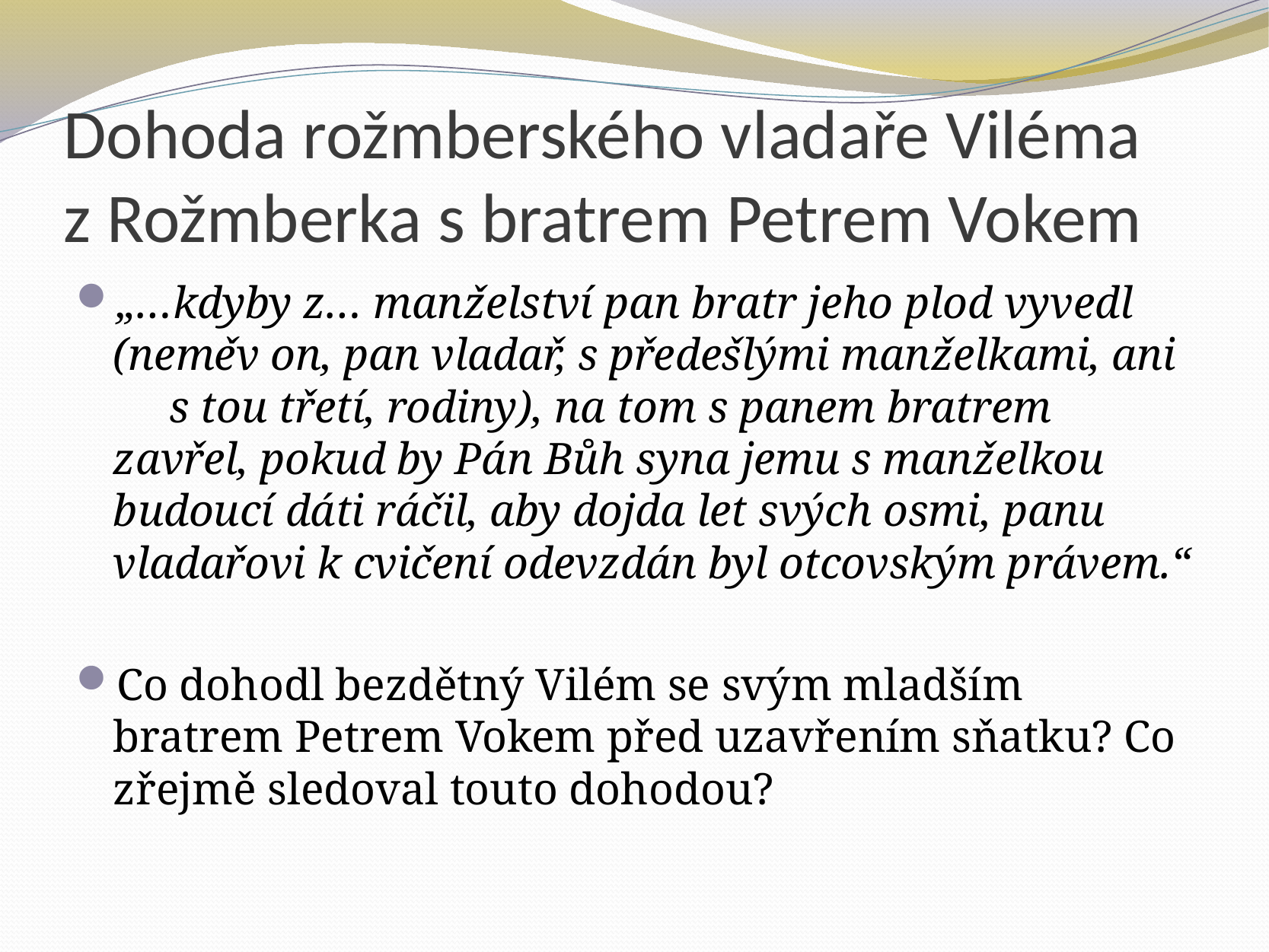

# Dohoda rožmberského vladaře Viléma   z Rožmberka s bratrem Petrem Vokem
„…kdyby z… manželství pan bratr jeho plod vyvedl (neměv on, pan vladař, s předešlými manželkami, ani       s tou třetí, rodiny), na tom s panem bratrem zavřel, pokud by Pán Bůh syna jemu s manželkou budoucí dáti ráčil, aby dojda let svých osmi, panu vladařovi k cvičení odevzdán byl otcovským právem.“

Co dohodl bezdětný Vilém se svým mladším bratrem Petrem Vokem před uzavřením sňatku? Co zřejmě sledoval touto dohodou?